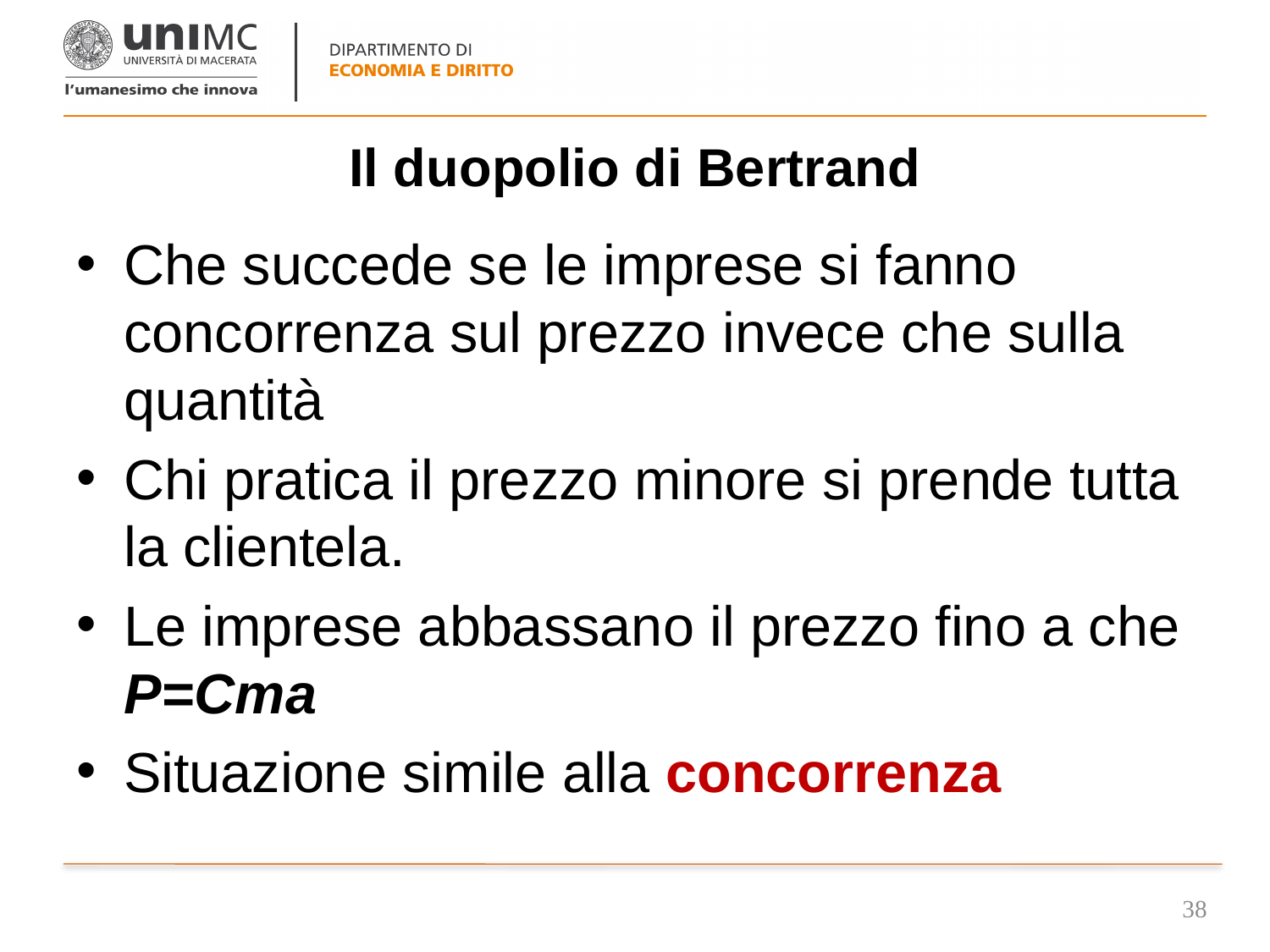

# Il duopolio di Bertrand
Che succede se le imprese si fanno concorrenza sul prezzo invece che sulla quantità
Chi pratica il prezzo minore si prende tutta la clientela.
Le imprese abbassano il prezzo fino a che P=Cma
Situazione simile alla concorrenza
38